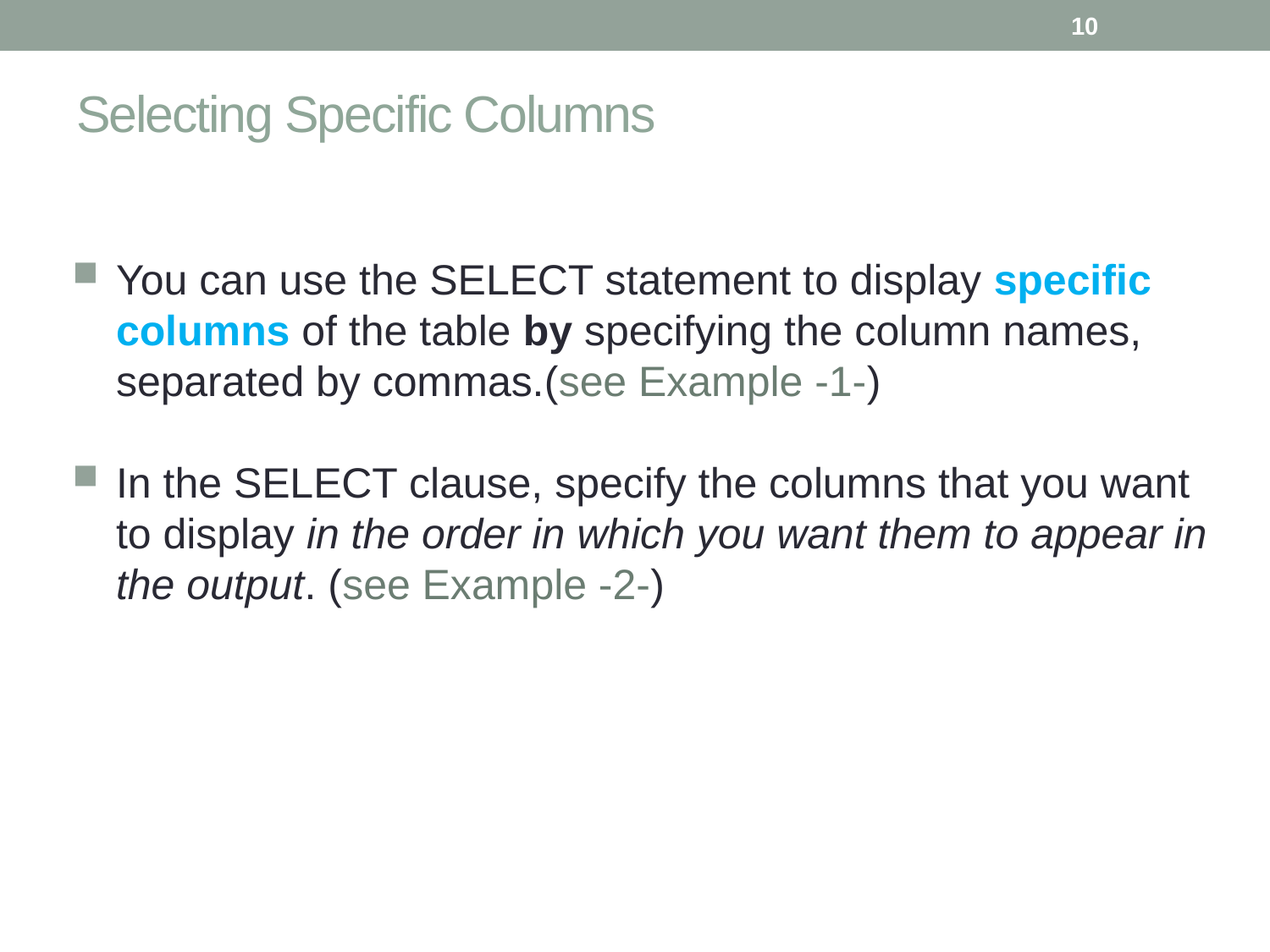

10
# Selecting Specific Columns
You can use the SELECT statement to display specific columns of the table by specifying the column names, separated by commas.(see Example -1-)

In the SELECT clause, specify the columns that you want to display in the order in which you want them to appear in the output. (see Example -2-)

Ghadah Al Hadba